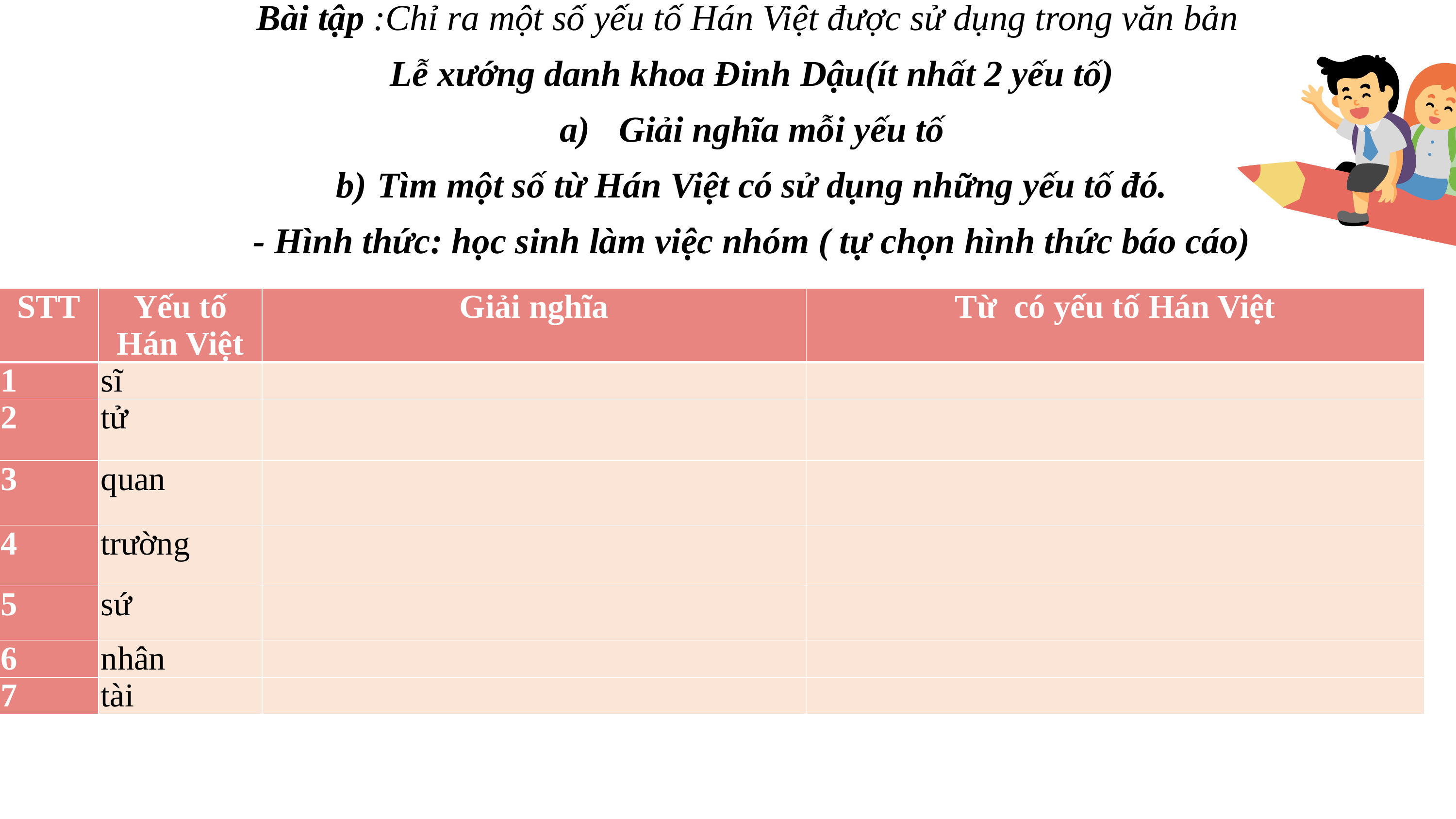

Bài tập :Chỉ ra một số yếu tố Hán Việt được sử dụng trong văn bản
Lễ xướng danh khoa Đinh Dậu(ít nhất 2 yếu tố)
Giải nghĩa mỗi yếu tố
Tìm một số từ Hán Việt có sử dụng những yếu tố đó.
- Hình thức: học sinh làm việc nhóm ( tự chọn hình thức báo cáo)

| STT | Yếu tố Hán Việt | Giải nghĩa | Từ có yếu tố Hán Việt |
| --- | --- | --- | --- |
| 1 | sĩ |  |  |
| 2 | tử |  |  |
| 3 | quan |  |  |
| 4 | trường |  |  |
| 5 | sứ |  |  |
| 6 | nhân |  |  |
| 7 | tài |  |  |